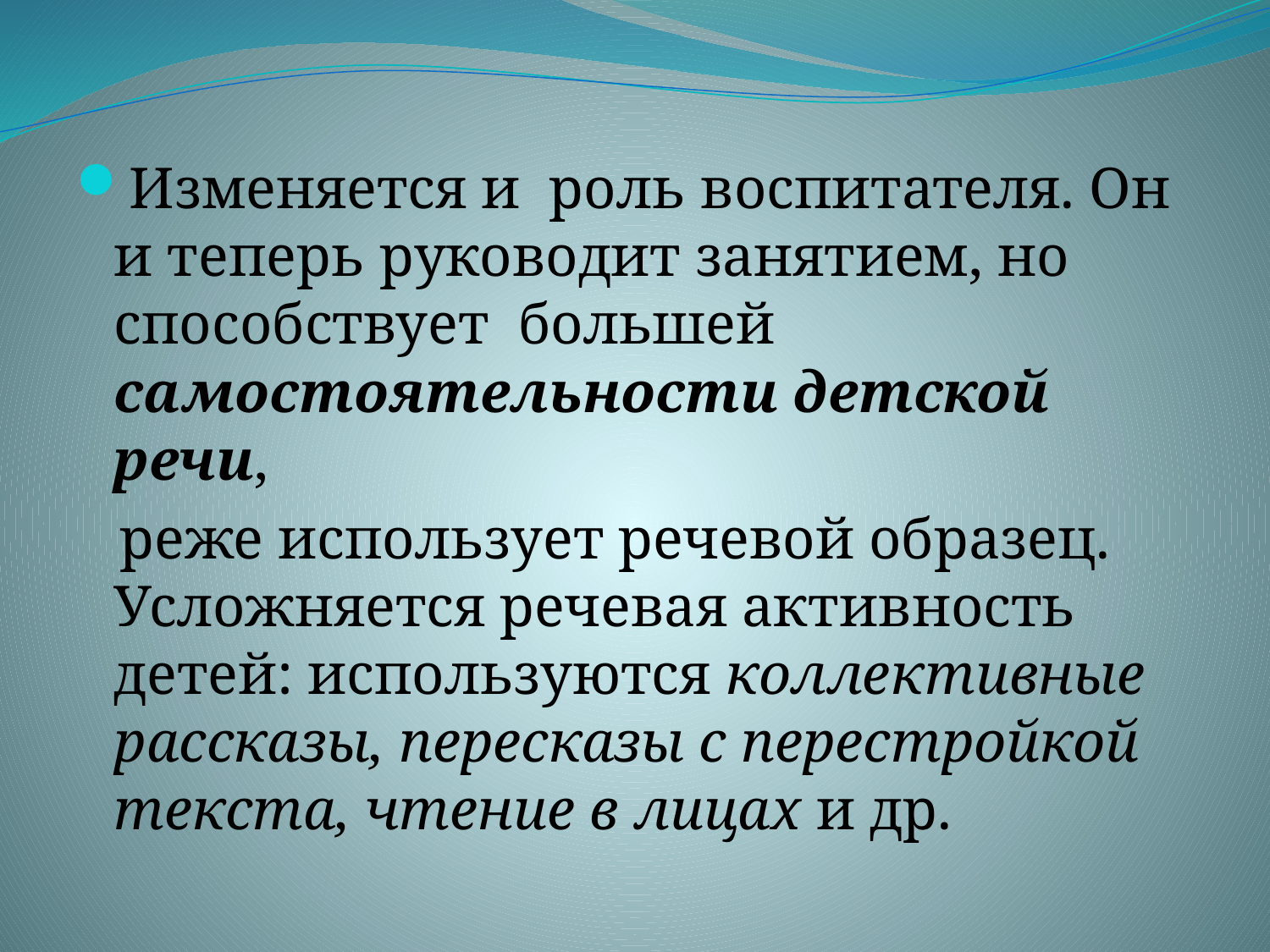

#
Изменяется и  роль воспитателя. Он и теперь руководит занятием, но способствует  большей самостоятельности детской речи,
   реже использует речевой образец. Усложняется речевая активность детей: используются коллективные рассказы, пересказы с перестройкой текста, чтение в лицах и др.